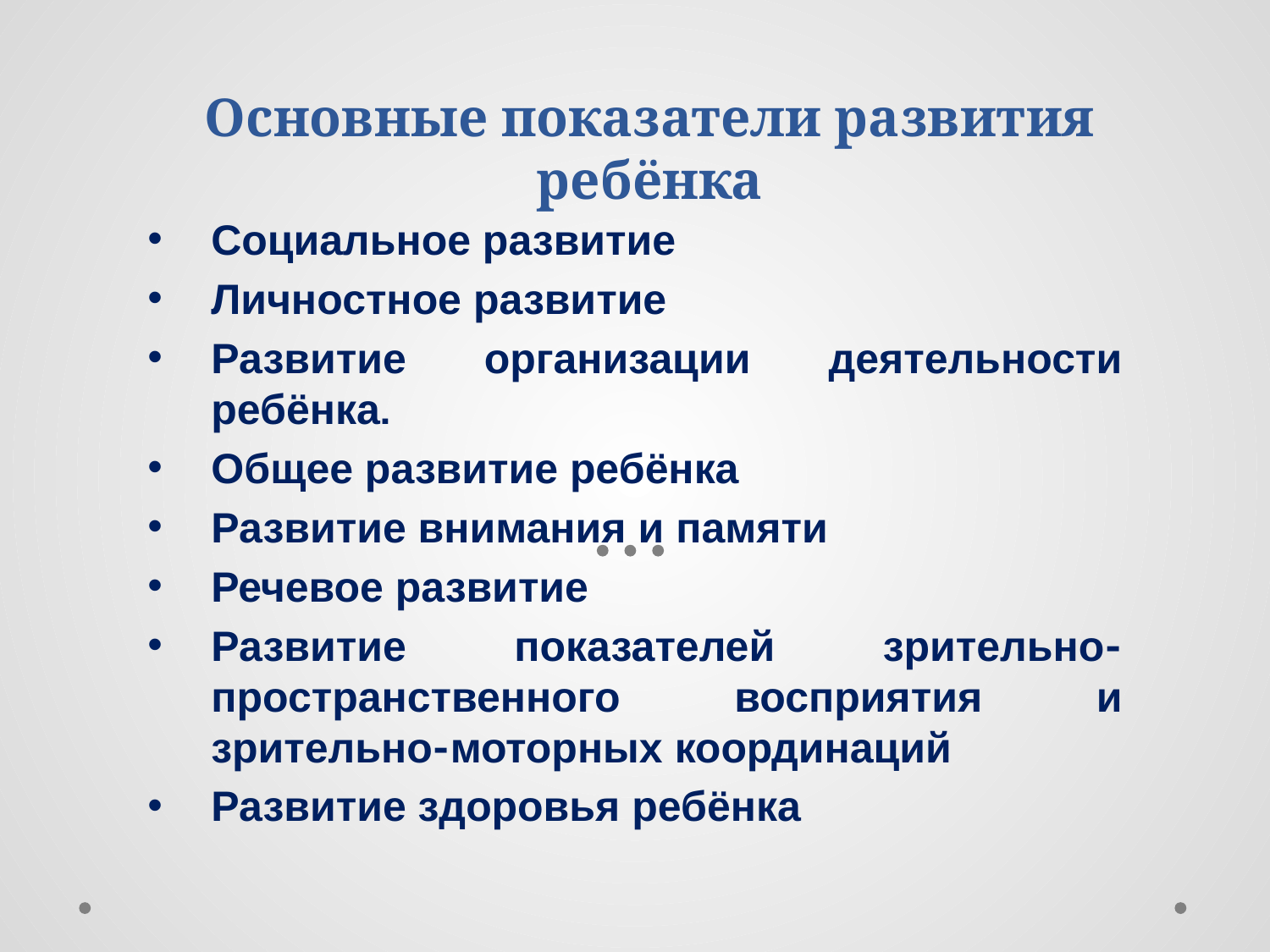

# Основные показатели развития ребёнка
Социальное развитие
Личностное развитие
Развитие организации деятельности ребёнка.
Общее развитие ребёнка
Развитие внимания и памяти
Речевое развитие
Развитие показателей зрительно-пространственного восприятия и зрительно-моторных координаций
Развитие здоровья ребёнка